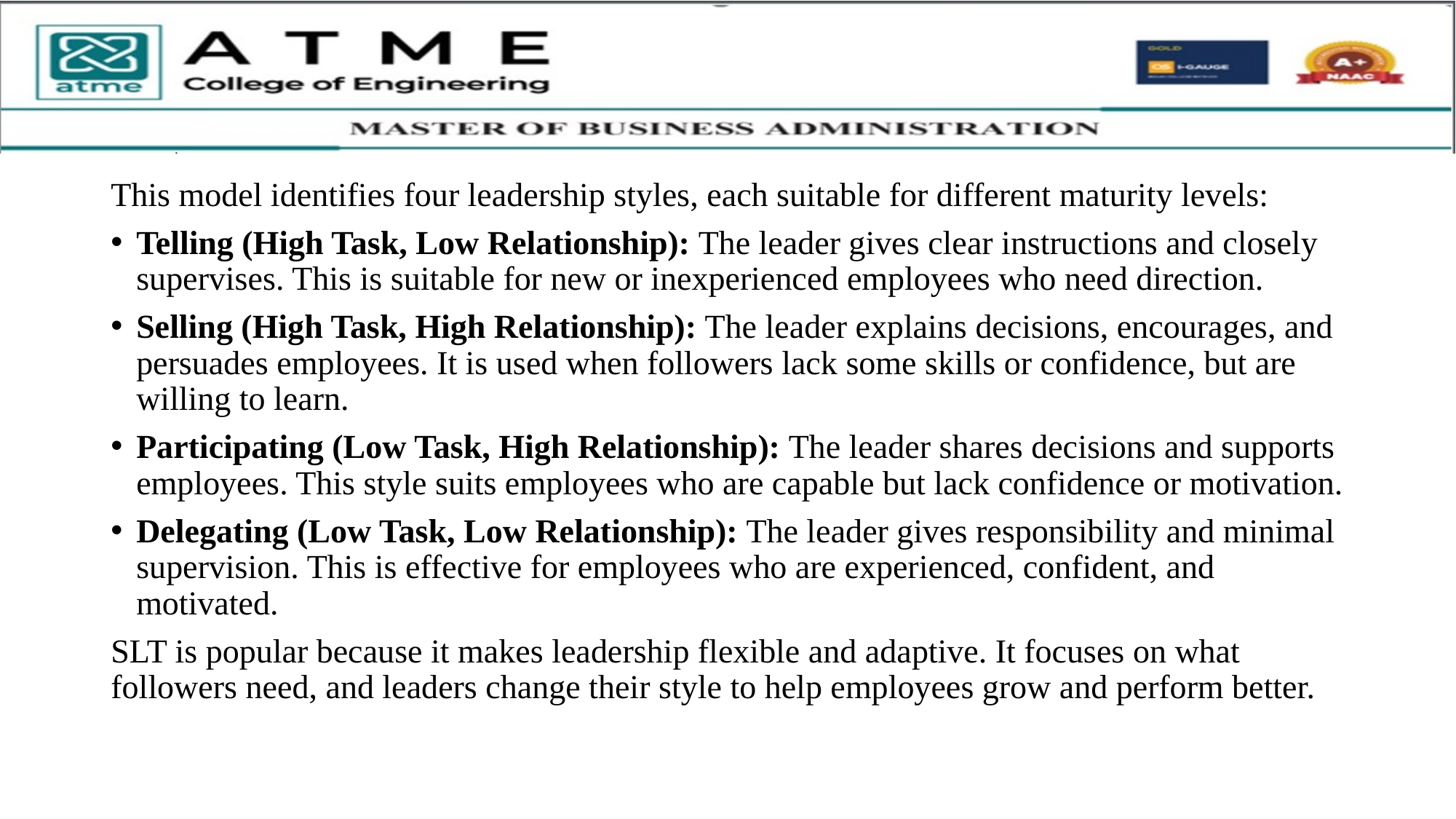

This model identifies four leadership styles, each suitable for different maturity levels:
Telling (High Task, Low Relationship): The leader gives clear instructions and closely supervises. This is suitable for new or inexperienced employees who need direction.
Selling (High Task, High Relationship): The leader explains decisions, encourages, and persuades employees. It is used when followers lack some skills or confidence, but are willing to learn.
Participating (Low Task, High Relationship): The leader shares decisions and supports employees. This style suits employees who are capable but lack confidence or motivation.
Delegating (Low Task, Low Relationship): The leader gives responsibility and minimal supervision. This is effective for employees who are experienced, confident, and motivated.
SLT is popular because it makes leadership flexible and adaptive. It focuses on what followers need, and leaders change their style to help employees grow and perform better.